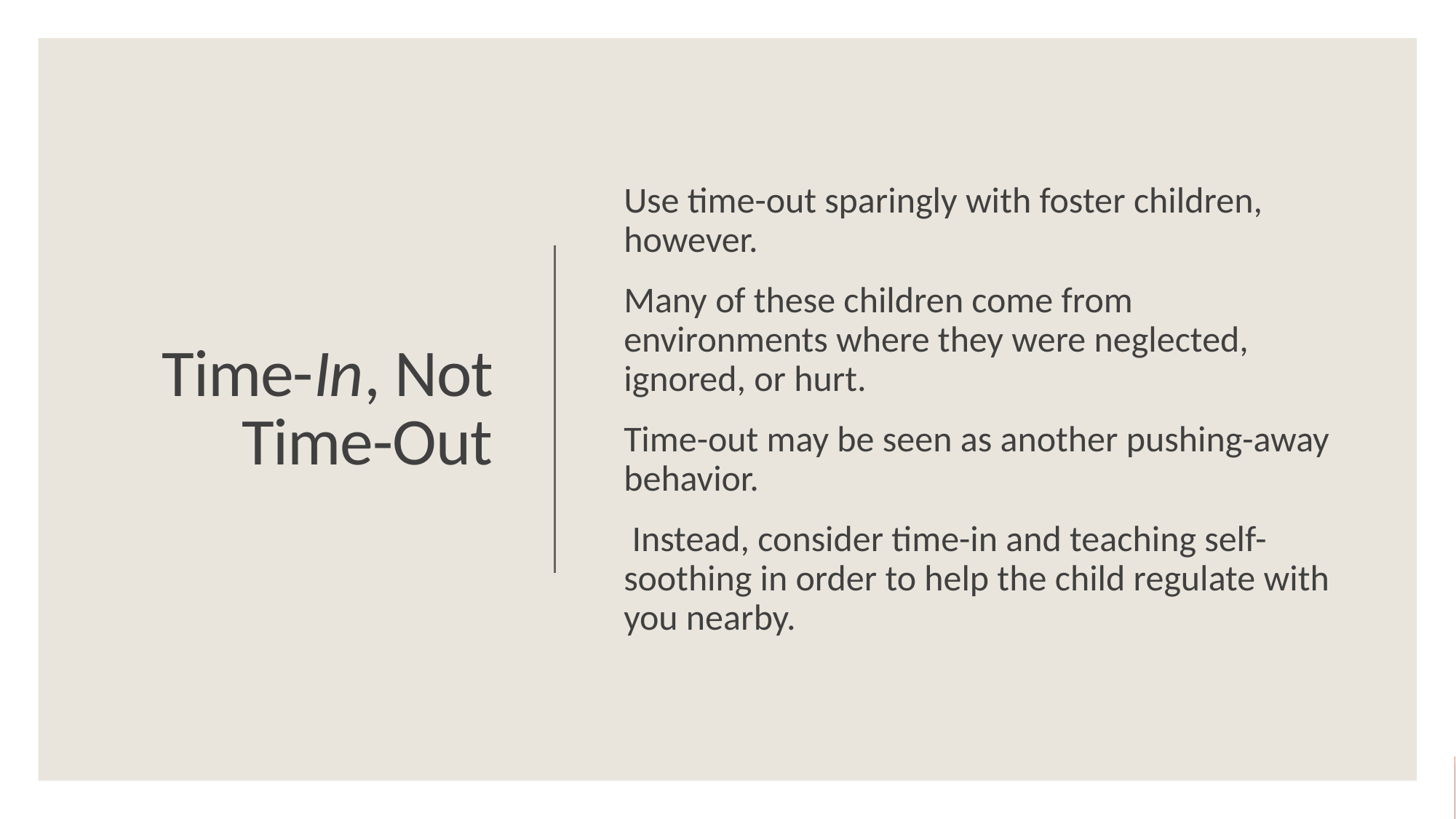

Use time-out sparingly with foster children, however.
Many of these children come from environments where they were neglected, ignored, or hurt.
Time-out may be seen as another pushing-away behavior.
 Instead, consider time-in and teaching self-soothing in order to help the child regulate with you nearby.
# Time-In, Not Time-Out